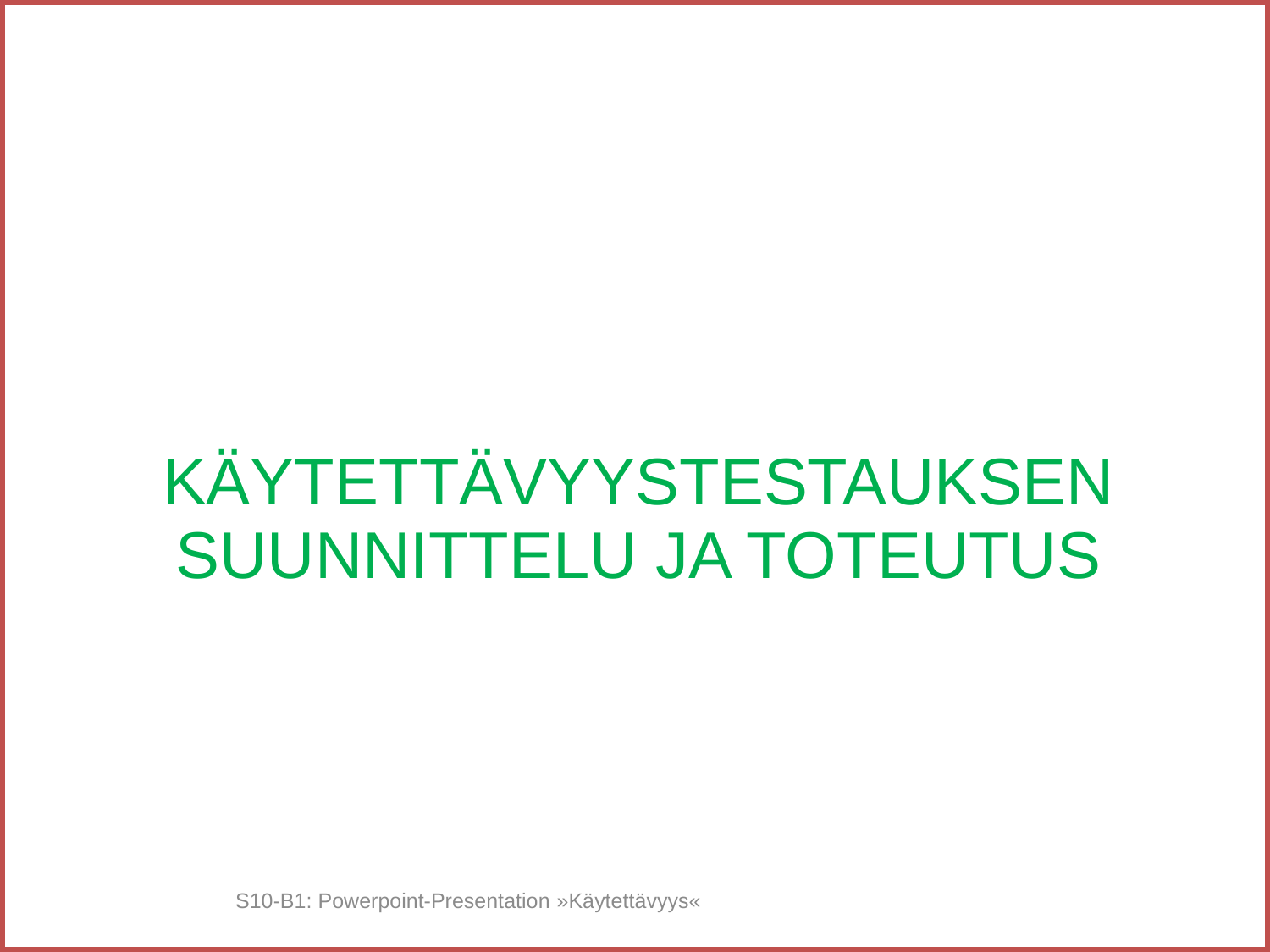

# KÄYTETTÄVYYSTESTAUKSEN SUUNNITTELU JA TOTEUTUS
S10-B1: Powerpoint-Presentation »Käytettävyys«